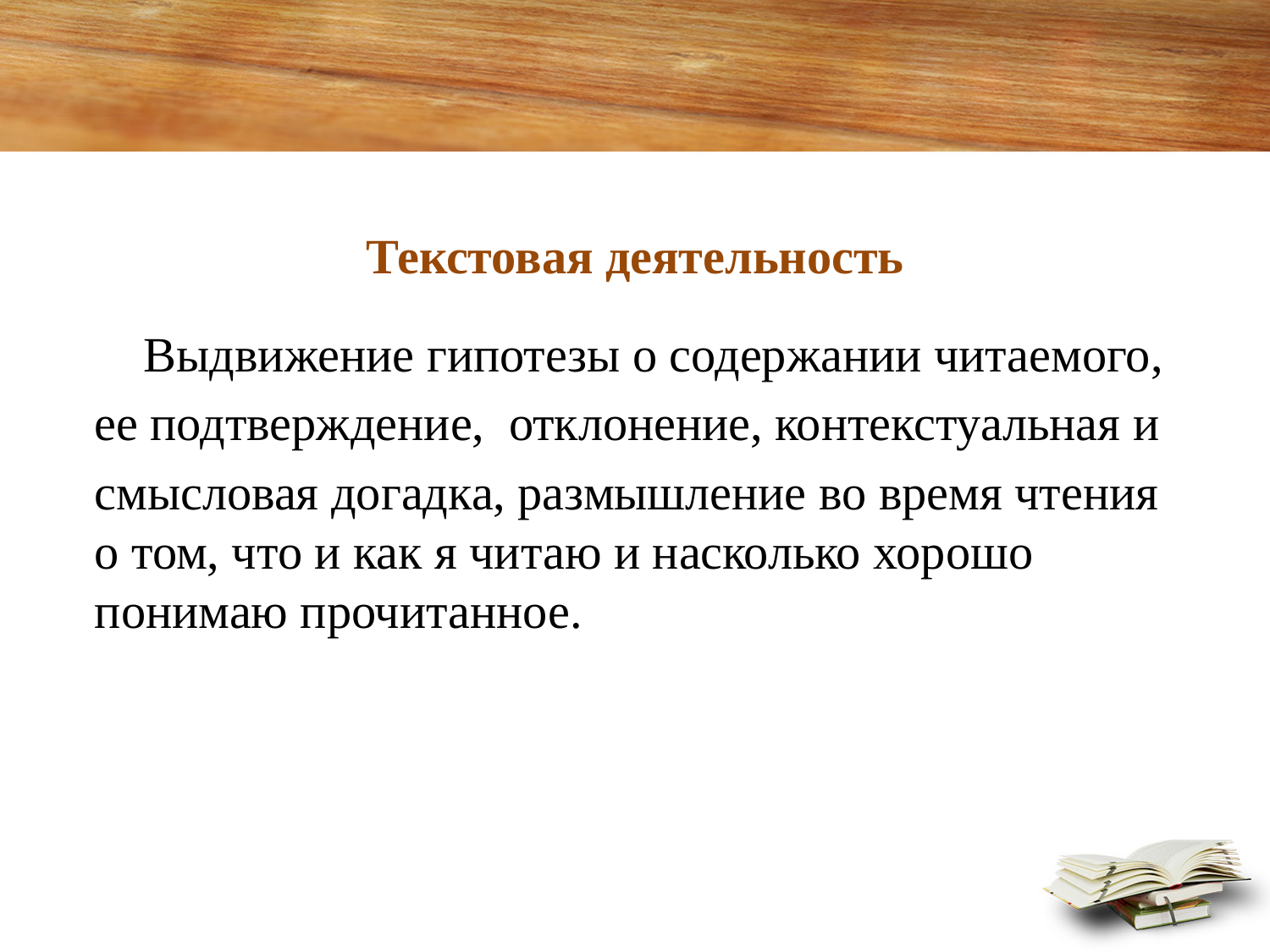

Текстовая деятельность
    Выдвижение гипотезы о содержании читаемого,
ее подтверждение,  отклонение, контекстуальная и
смысловая догадка, размышление во время чтения о том, что и как я читаю и насколько хорошо              понимаю прочитанное.